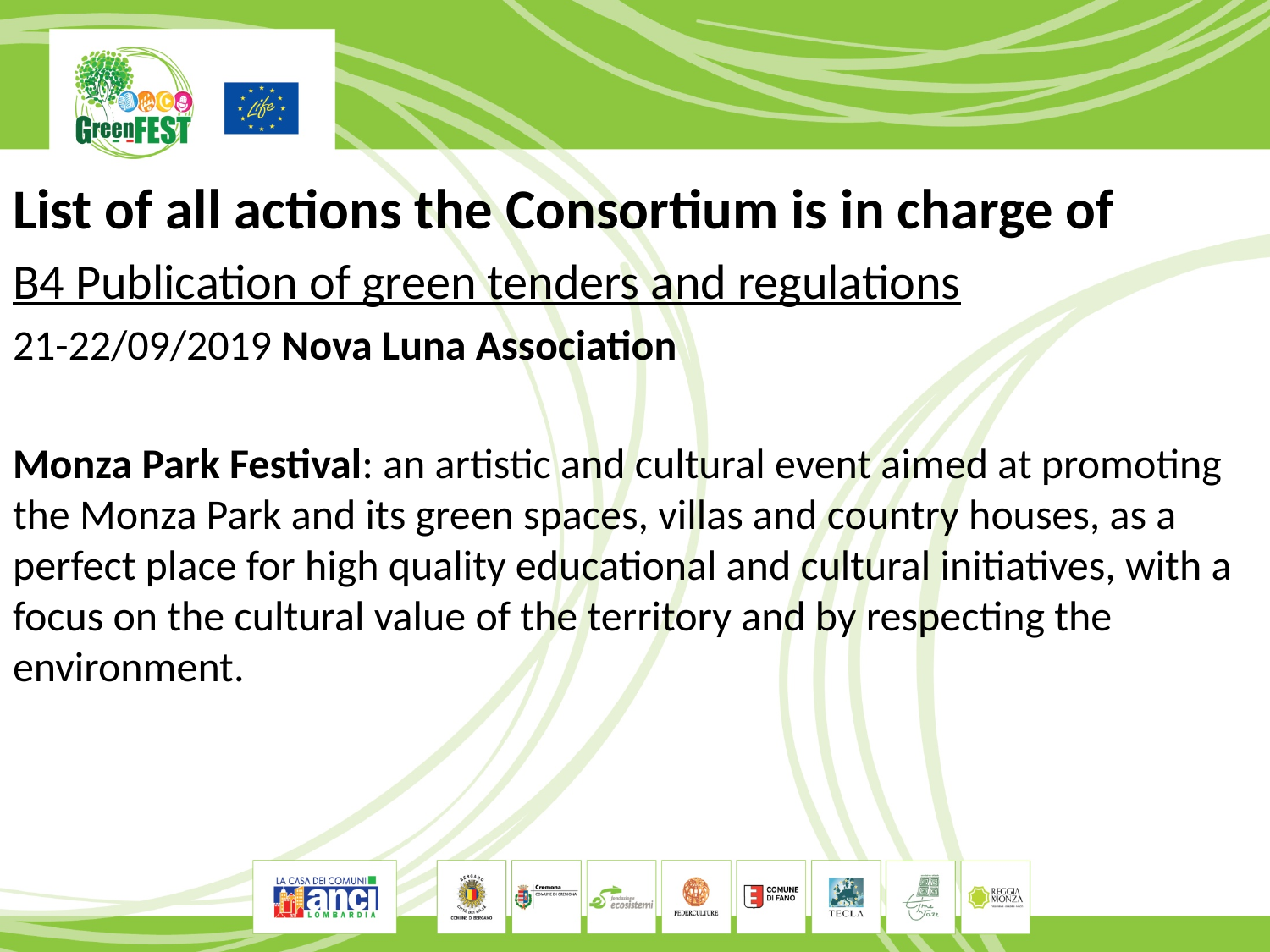

List of all actions the Consortium is in charge of
B4 Publication of green tenders and regulations
21-22/09/2019 Nova Luna Association

Monza Park Festival: an artistic and cultural event aimed at promoting the Monza Park and its green spaces, villas and country houses, as a perfect place for high quality educational and cultural initiatives, with a focus on the cultural value of the territory and by respecting the environment.